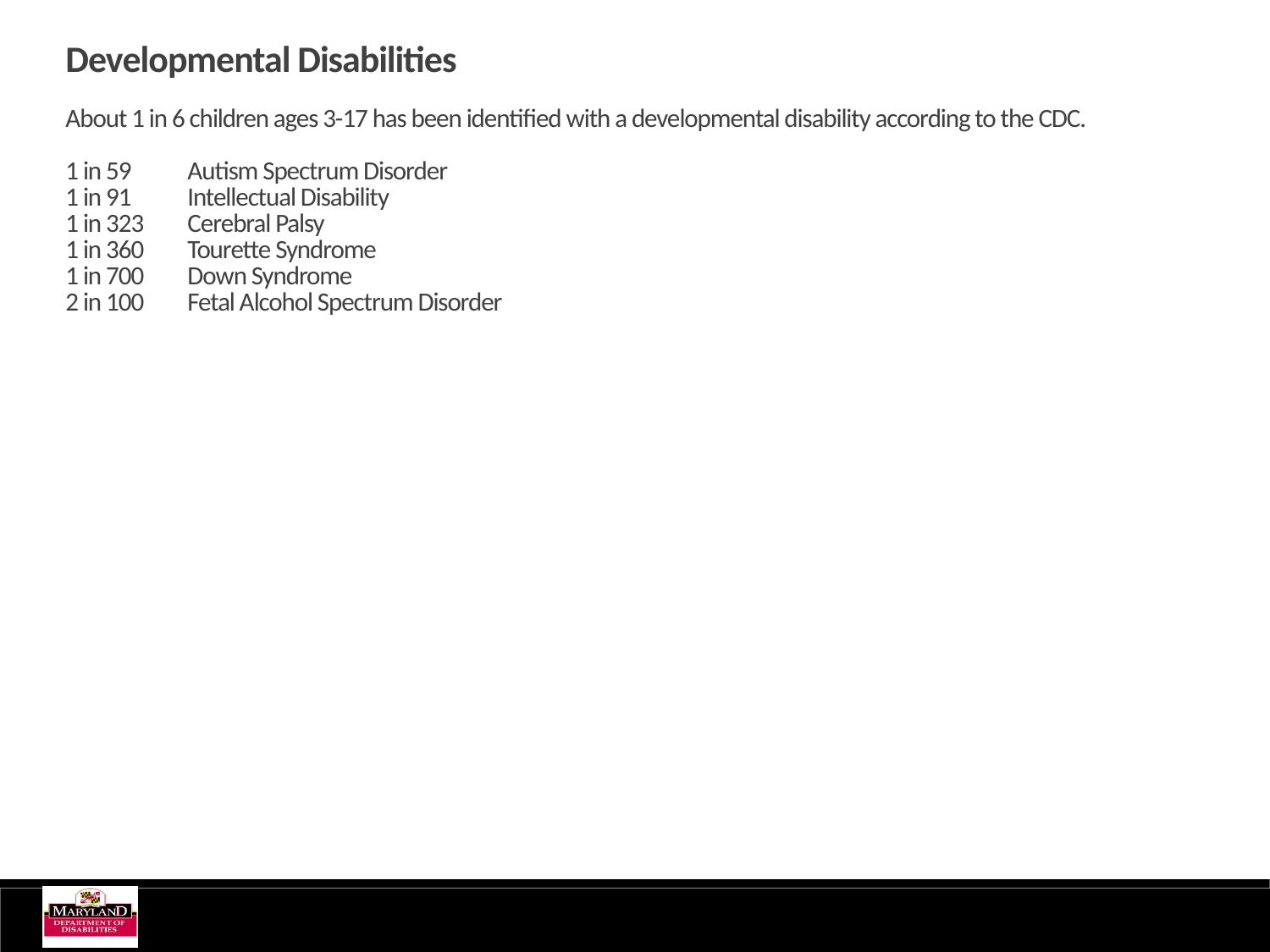

Developmental Disabilities
About 1 in 6 children ages 3-17 has been identified with a developmental disability according to the CDC.
1 in 59  	Autism Spectrum Disorder
1 in 91 	Intellectual Disability
1 in 323 	Cerebral Palsy
1 in 360 	Tourette Syndrome
1 in 700 	Down Syndrome
2 in 100 	Fetal Alcohol Spectrum Disorder